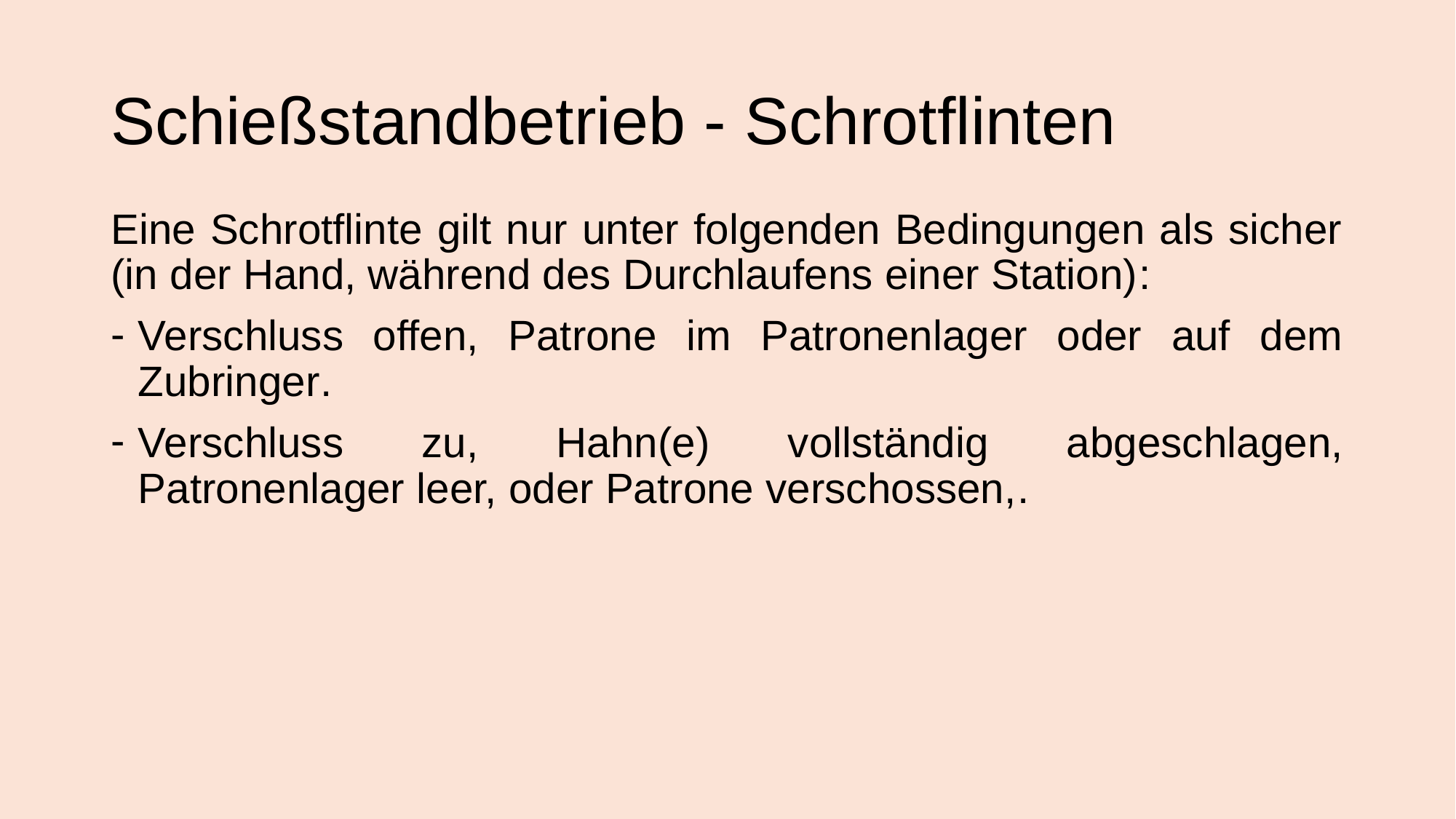

# Schießstandbetrieb - Schrotflinten
Eine Schrotflinte gilt nur unter folgenden Bedingungen als sicher (in der Hand, während des Durchlaufens einer Station):
Verschluss offen, Patrone im Patronenlager oder auf dem Zubringer.
Verschluss zu, Hahn(e) vollständig abgeschlagen, Patronenlager leer, oder Patrone verschossen,.